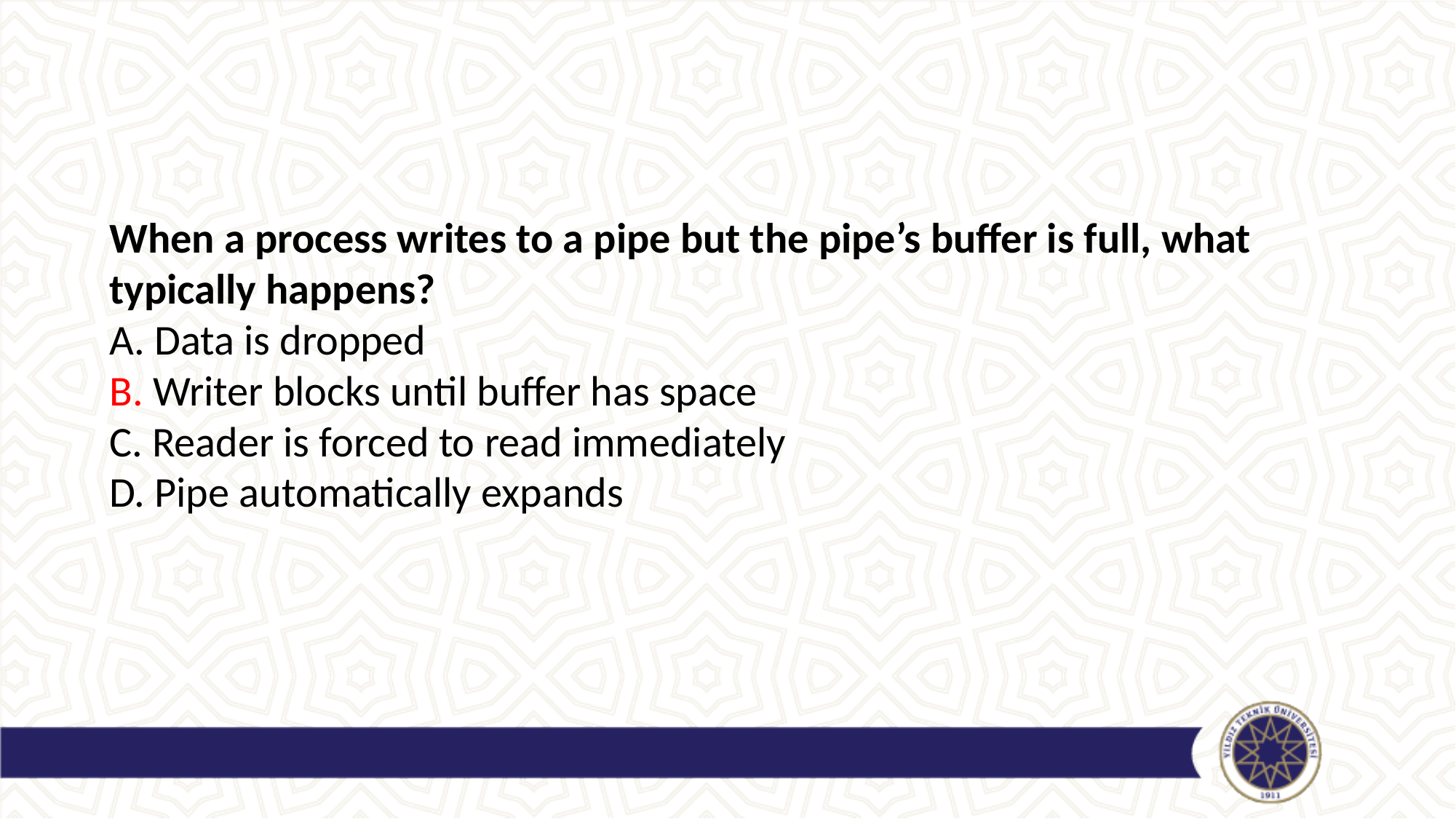

#
When a process writes to a pipe but the pipe’s buffer is full, what typically happens?
A. Data is dropped
B. Writer blocks until buffer has space
C. Reader is forced to read immediately
D. Pipe automatically expands